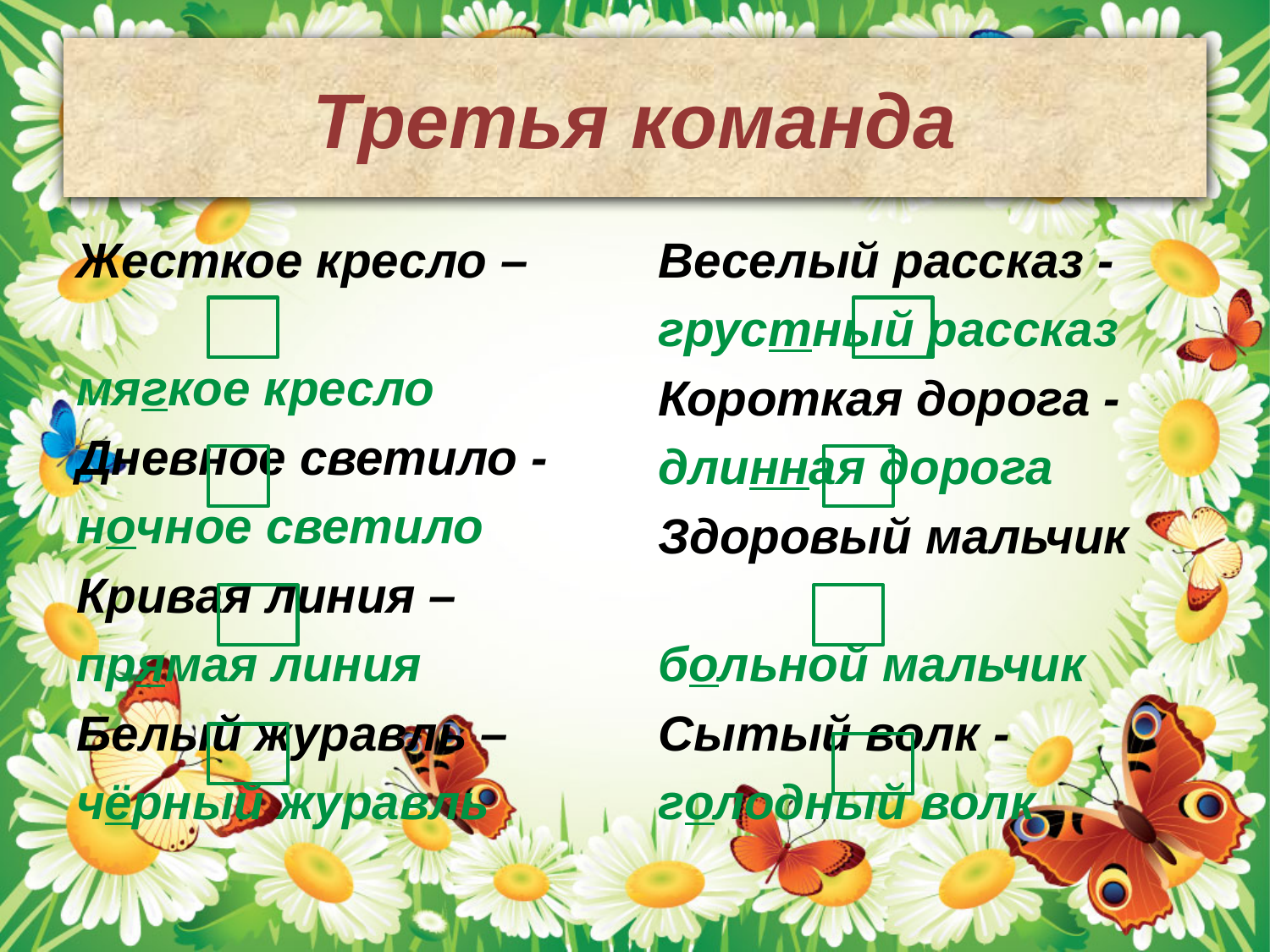

# Третья команда
Жесткое кресло –
мягкое кресло
Дневное светило -
ночное светило
Кривая линия –
прямая линия
Белый журавль –
чёрный журавль

Веселый рассказ -
грустный рассказ
Короткая дорога -
длинная дорога
Здоровый мальчик
больной мальчик
Сытый волк -
голодный волк